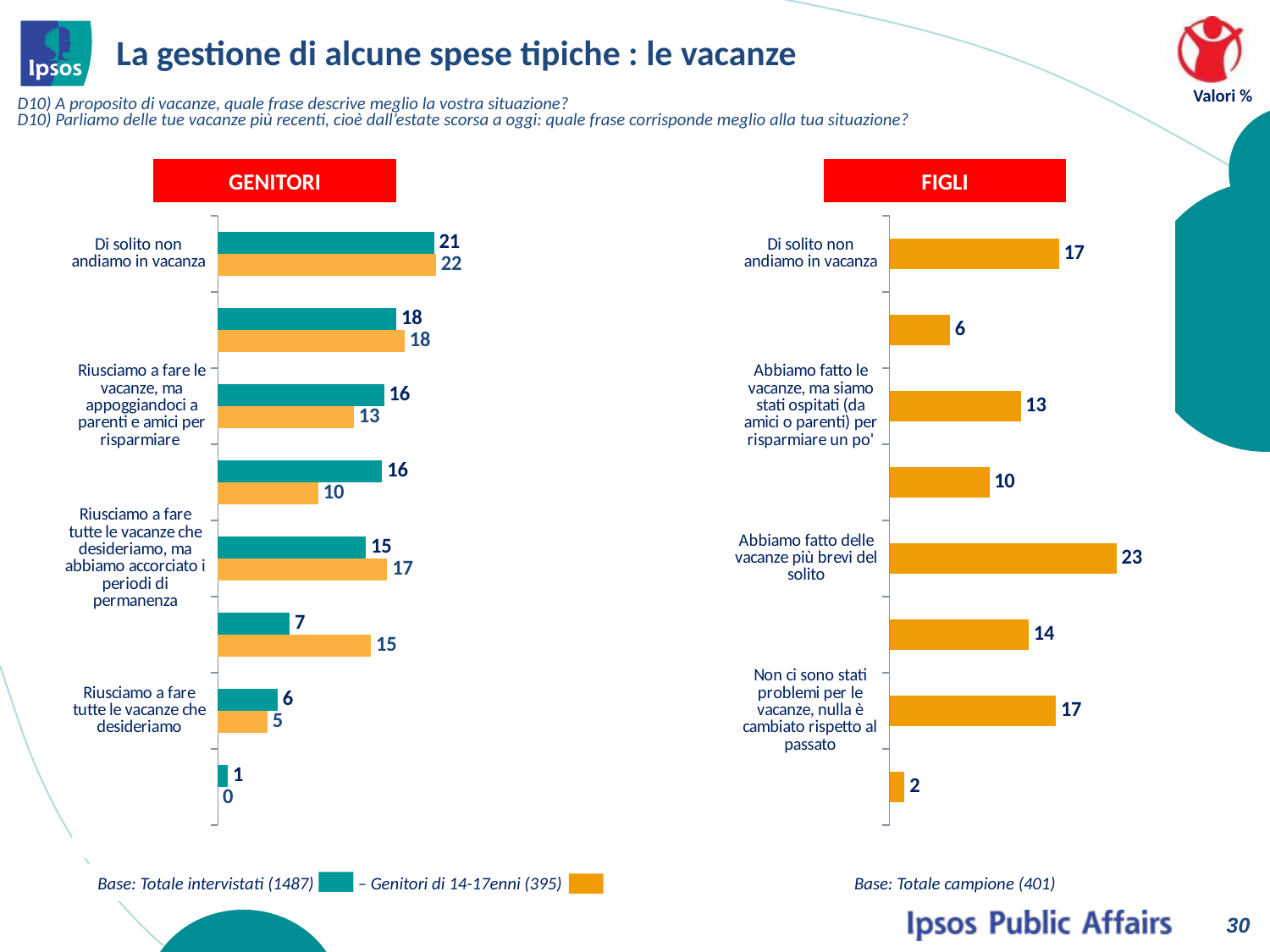

# La gestione di alcune spese tipiche : le vacanze
Valori %
D10) A proposito di vacanze, quale frase descrive meglio la vostra situazione?
D10) Parliamo delle tue vacanze più recenti, cioè dall’estate scorsa a oggi: quale frase corrisponde meglio alla tua situazione?
GENITORI
FIGLI

### Chart

| Category | 2013 | gen |
|---|---|---|
| Di solito non andiamo in vacanza | 21.3 | 21.5 |
| Riusciamo a fare le vacanze, ma approfittando di offerte low cost  | 17.6 | 18.4 |
| Riusciamo a fare le vacanze, ma appoggiandoci a parenti e amici per risparmiare  | 16.4 | 13.4 |
| Riusciamo a fare le vacanze, ma attingendo ai risparmi | 16.2 | 9.9 |
| Riusciamo a fare tutte le vacanze che desideriamo, ma abbiamo accorciato i periodi di permanenza | 14.6 | 16.7 |
| Mandiamo in vacanza i figli, ma noi rinunciamo  | 7.1 | 15.1 |
| Riusciamo a fare tutte le vacanze che desideriamo | 5.9 | 4.9 |
| Riusciamo a fare le vacanze, ma chiedendo un  prestito  | 1.0 | 0.0 |

### Chart

| Category | 2013 |
|---|---|
| Di solito non andiamo in vacanza | 16.8 |
| Abbiamo fatto vacanze comprando last minute e / o low cost | 6.0 |
| Abbiamo fatto le vacanze, ma siamo stati ospitati (da amici o parenti) per risparmiare un po' | 13.0 |
| I miei hanno usato parte dei loro risparmi per potere andare in vacanza | 9.9 |
| Abbiamo fatto delle vacanze più brevi del solito | 22.5 |
| I miei hanno rinunciato alle loro vacanze, per mandarci me / i miei fratelli | 13.8 |
| Non ci sono stati problemi per le vacanze, nulla è cambiato rispetto al passato | 16.5 |
| I miei hanno chiesto dei soldi in prestito per potere andare in vacanza | 1.5 |
Base: Totale intervistati (1487)           – Genitori di 14-17enni (395)

Base: Totale campione (401)
30